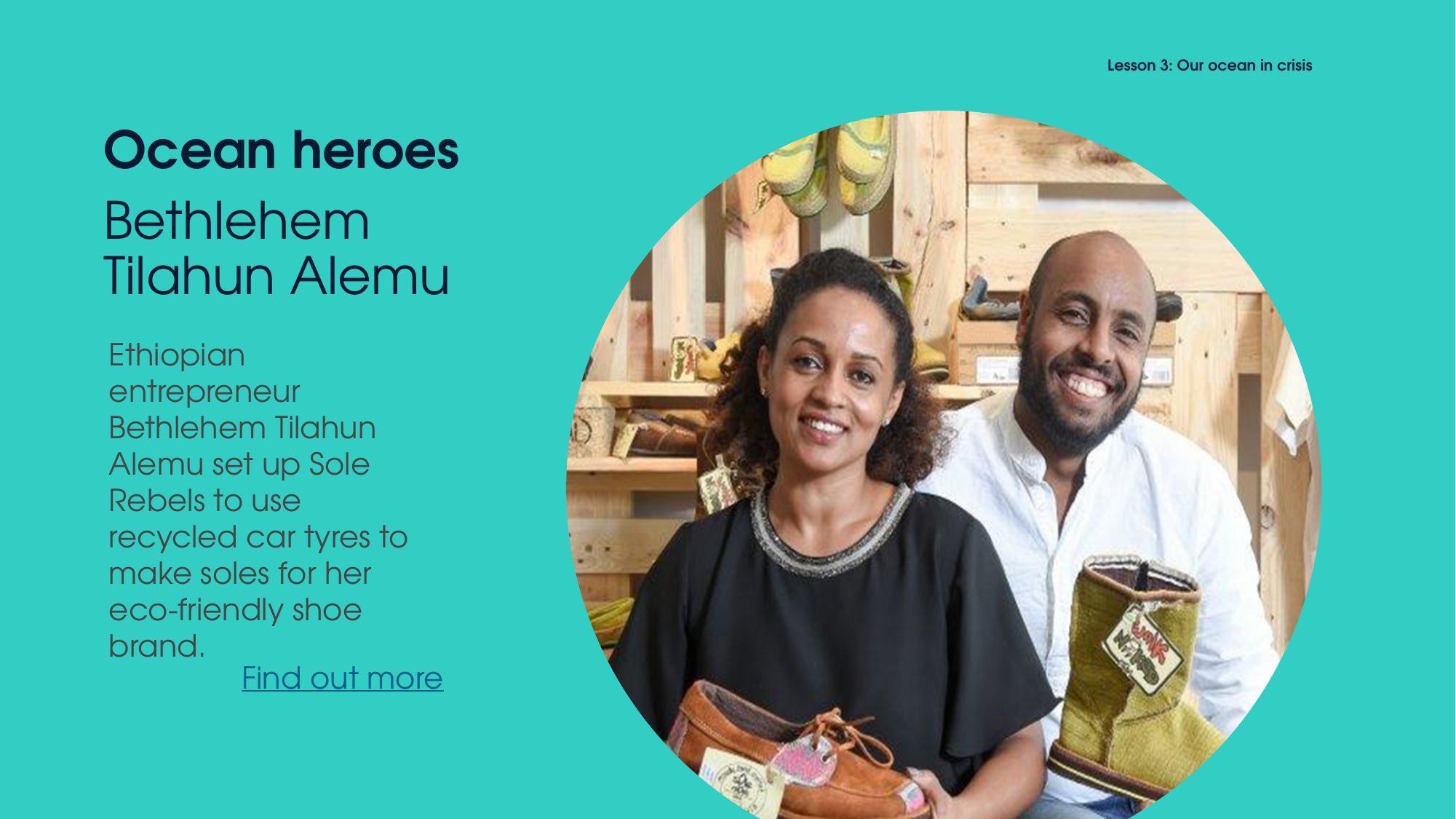

# Lesson 3: Our ocean in crisis

Ocean heroes
Bethlehem Tilahun Alemu
Ethiopian entrepreneur Bethlehem Tilahun Alemu set up Sole Rebels to use recycled car tyres to make soles for her eco-friendly shoe brand.
Find out more